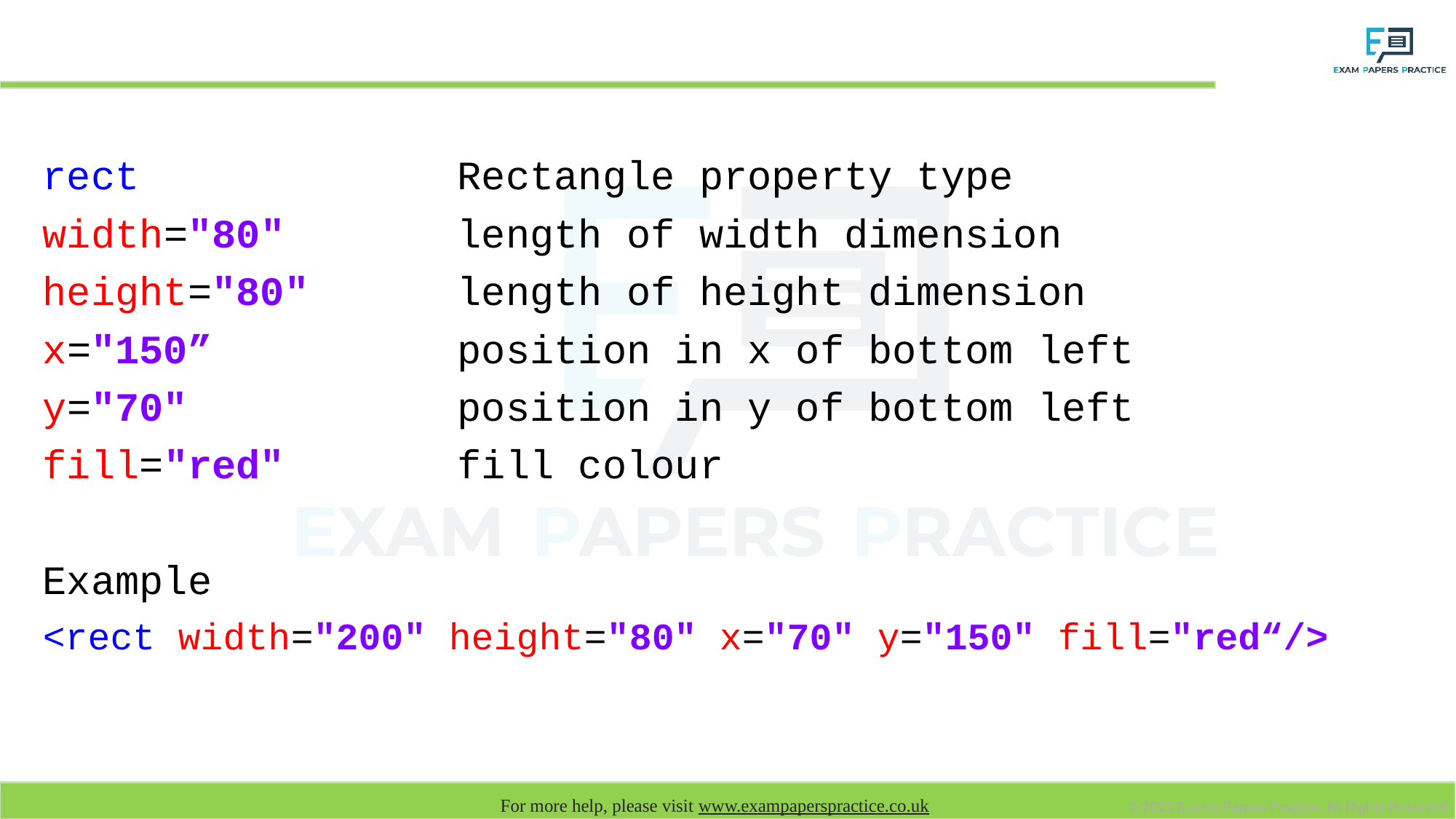

# Vector Properties - Rectangle
rect   			Rectangle property type
width="80" 		length of width dimension
height="80" 		length of height dimension
x="150” 			position in x of bottom left
y="70" 			position in y of bottom left
fill="red"  		fill colour

Example
<rect width="200" height="80" x="70" y="150" fill="red“/>